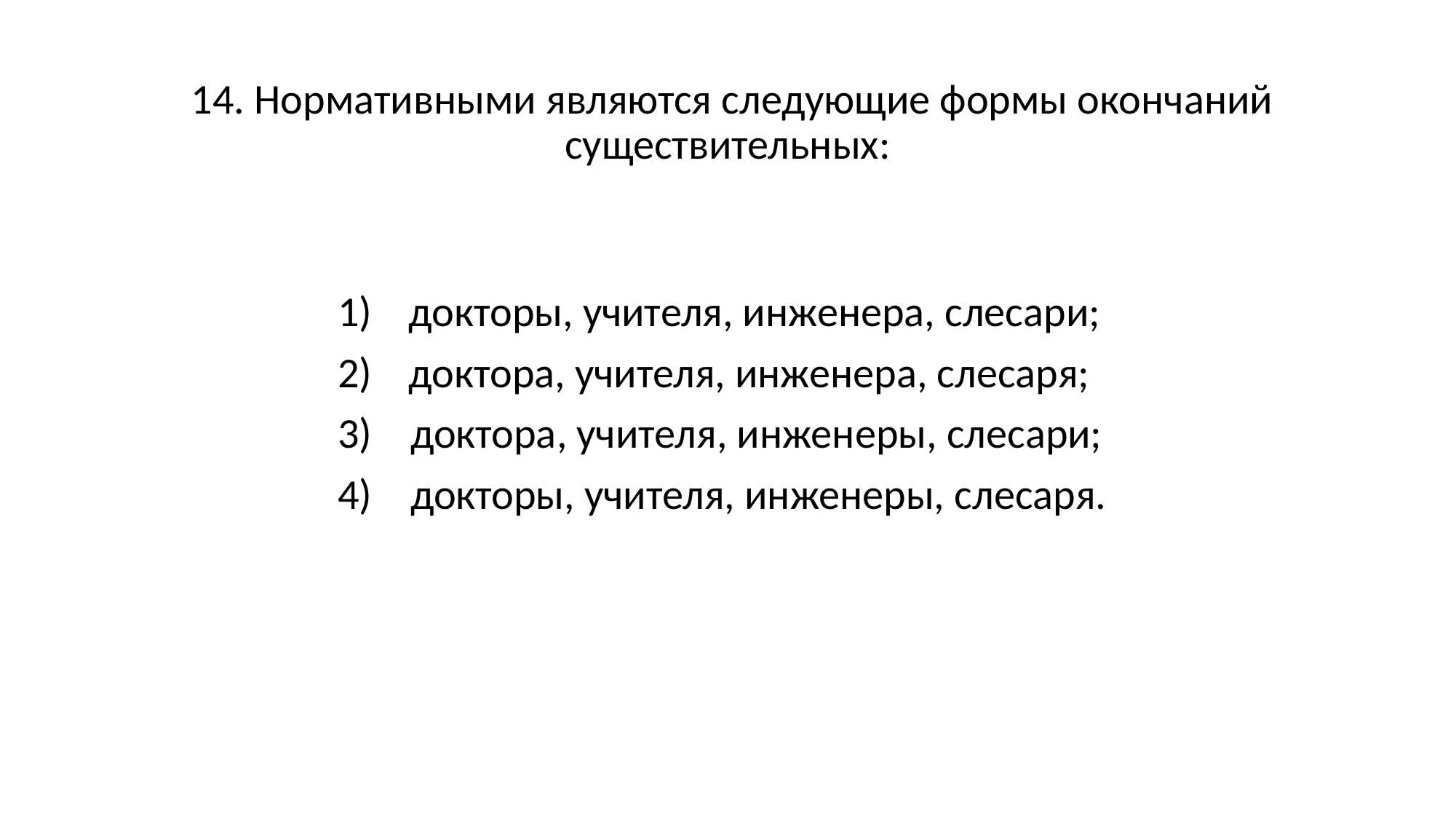

# 14. Нормативными являются следующие формы окончаний существительных:
 докторы, учителя, инженера, слесари;
 доктора, учителя, инженера, слесаря;
3)    доктора, учителя, инженеры, слесари;
4)    докторы, учителя, инженеры, слесаря.